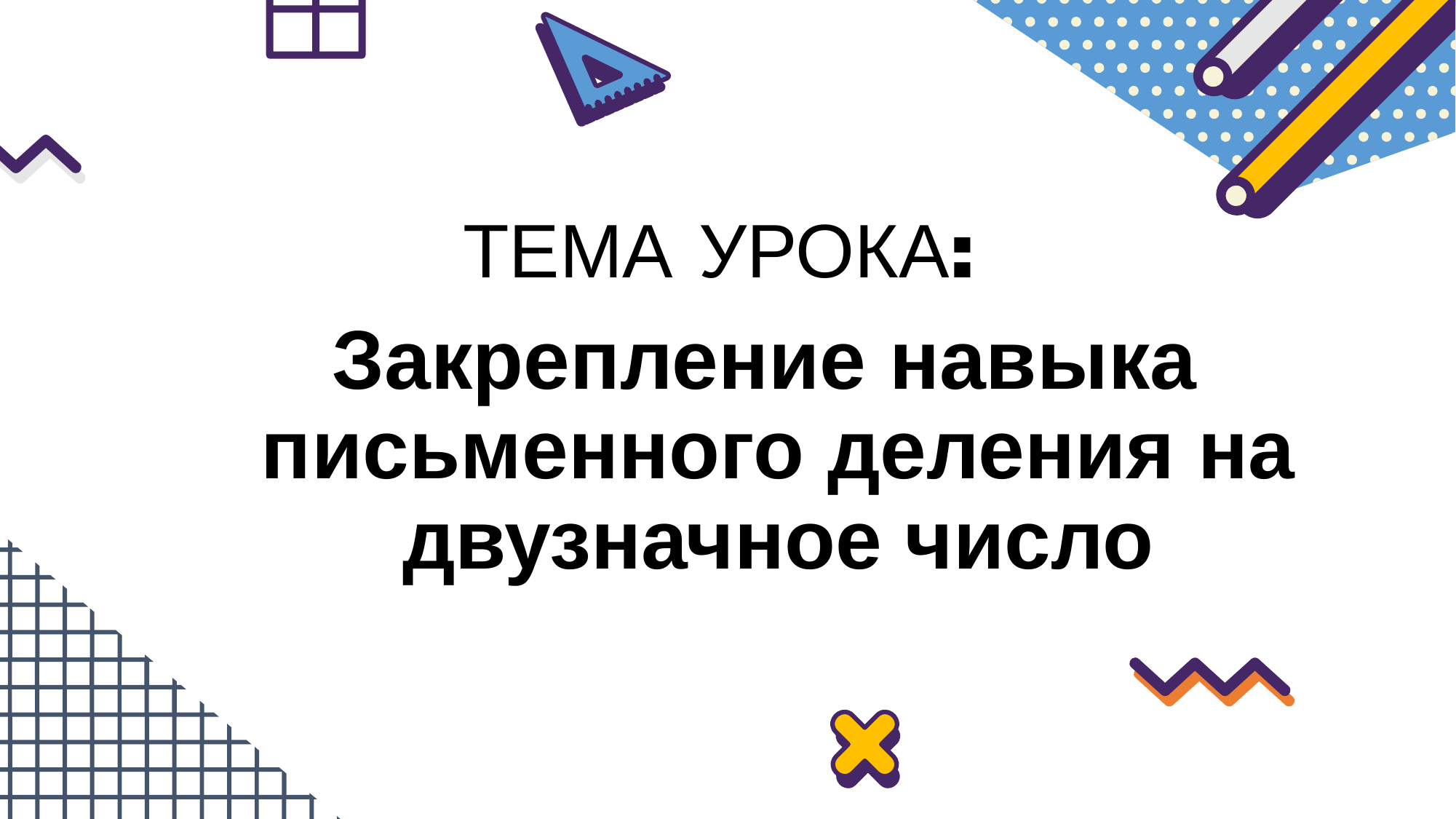

# ТЕМА УРОКА:
Закрепление навыка письменного деления на двузначное число